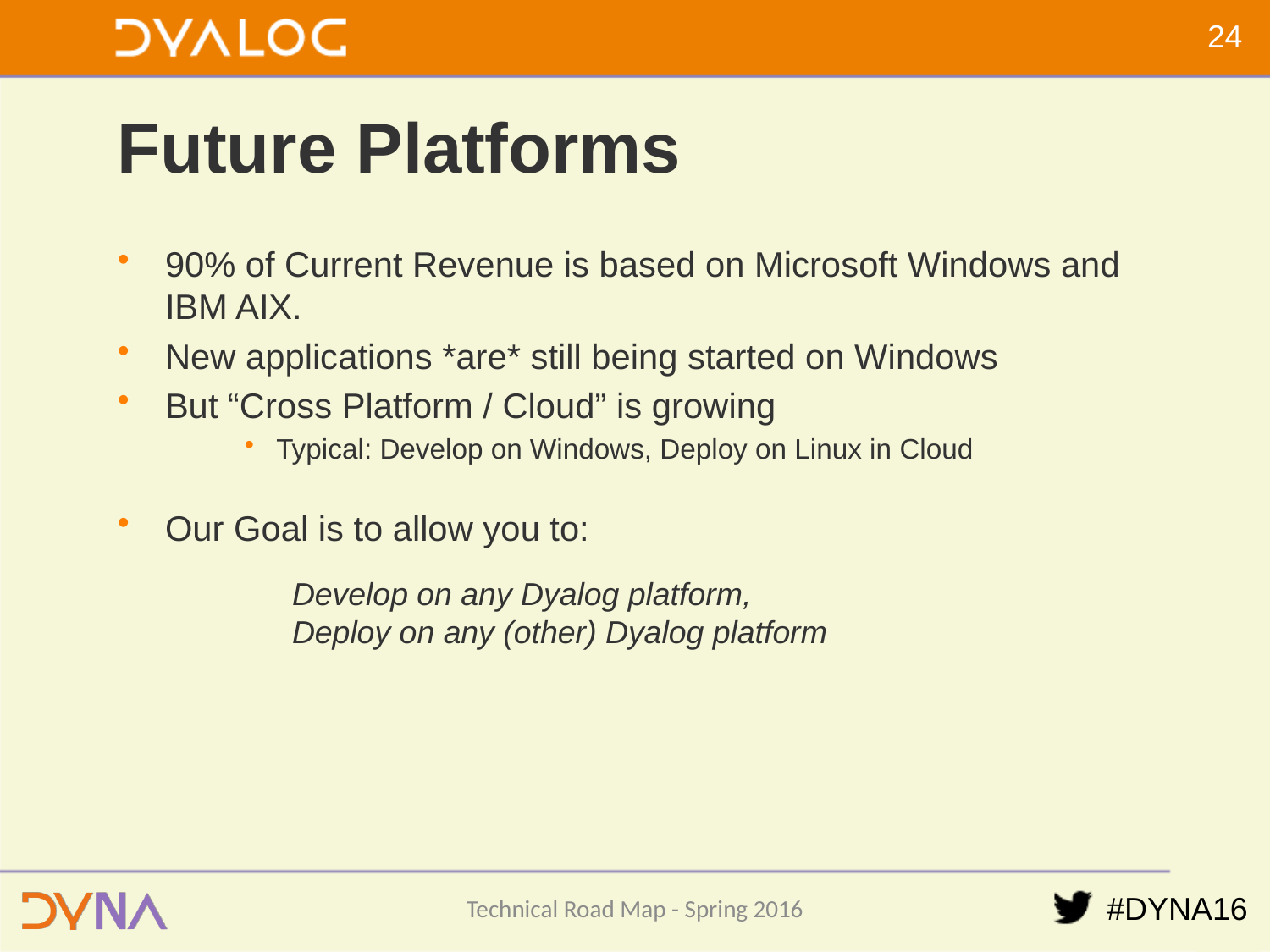

24
# Future Platforms
90% of Current Revenue is based on Microsoft Windows and IBM AIX.
New applications *are* still being started on Windows
But “Cross Platform / Cloud” is growing
Typical: Develop on Windows, Deploy on Linux in Cloud
Our Goal is to allow you to:
	Develop on any Dyalog platform,
	Deploy on any (other) Dyalog platform
Technical Road Map - Spring 2016